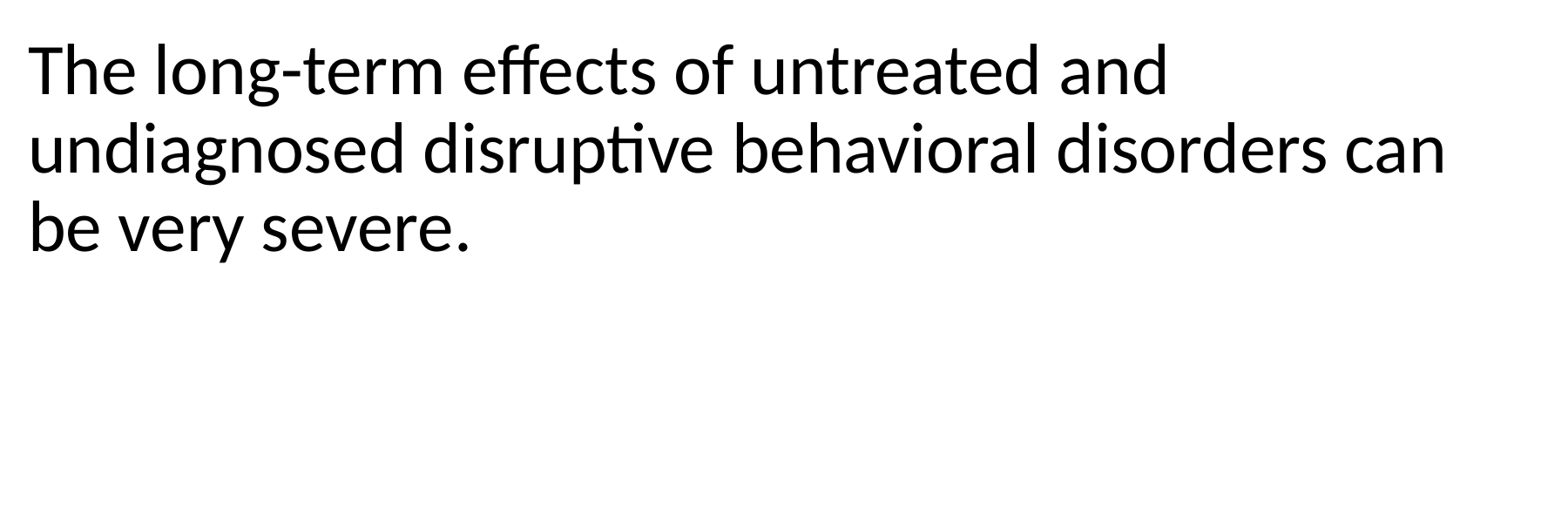

The long-term effects of untreated and undiagnosed disruptive behavioral disorders can be very severe.